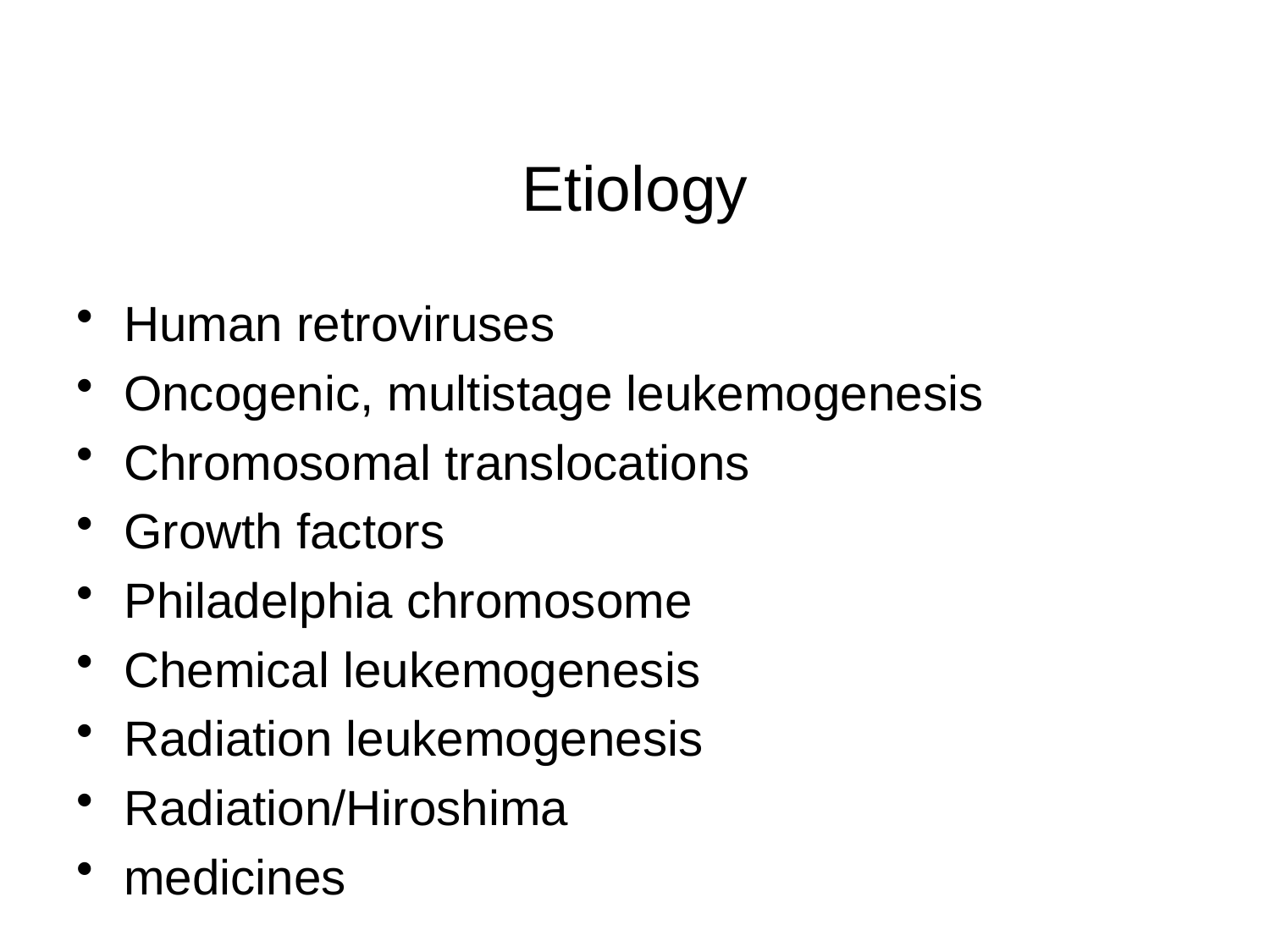

# Etiology
Human retroviruses
Oncogenic, multistage leukemogenesis
Chromosomal translocations
Growth factors
Philadelphia chromosome
Chemical leukemogenesis
Radiation leukemogenesis
Radiation/Hiroshima
medicines